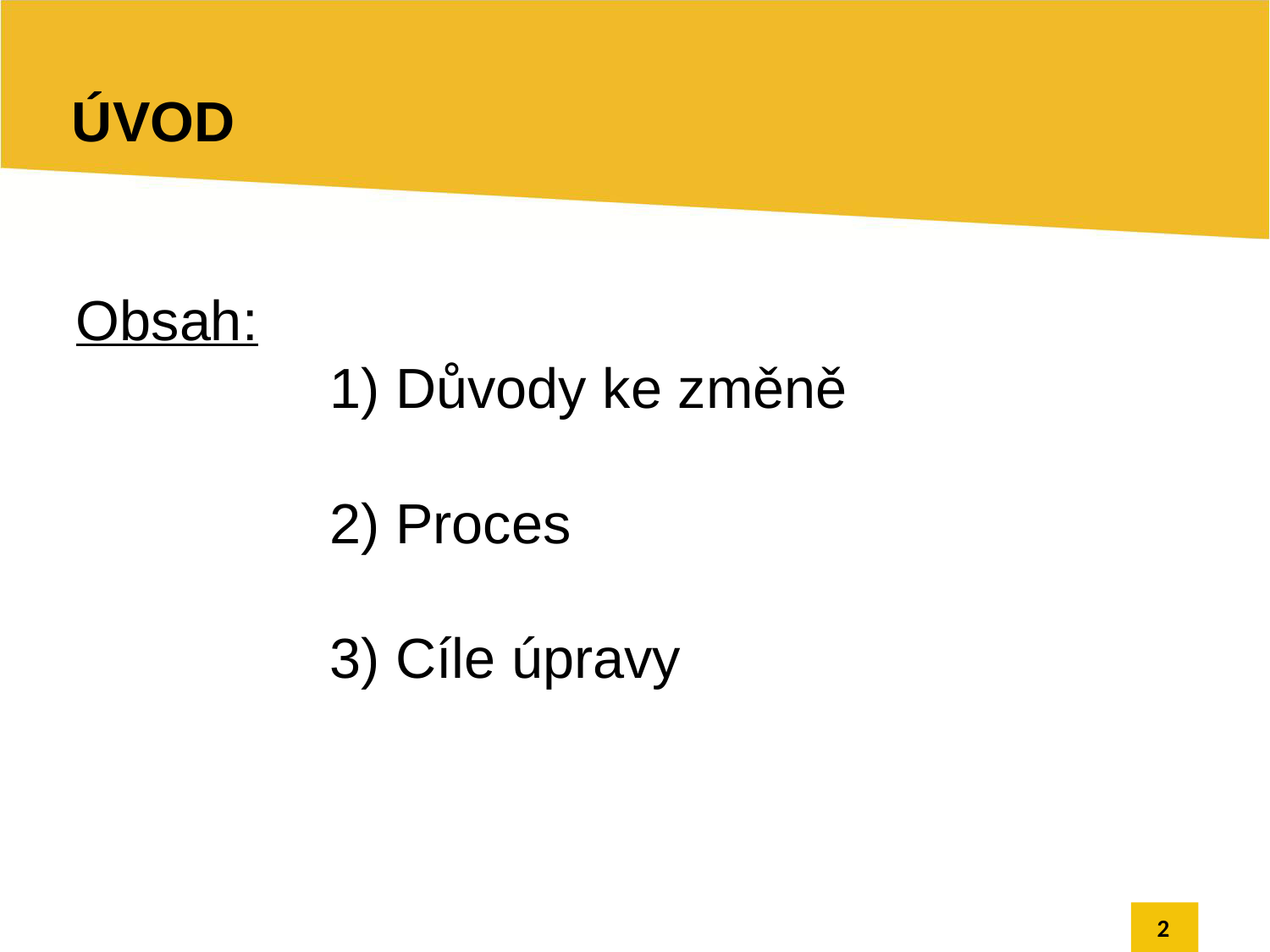

ÚVOD
Obsah:
		1) Důvody ke změně

		2) Proces

		3) Cíle úpravy

2